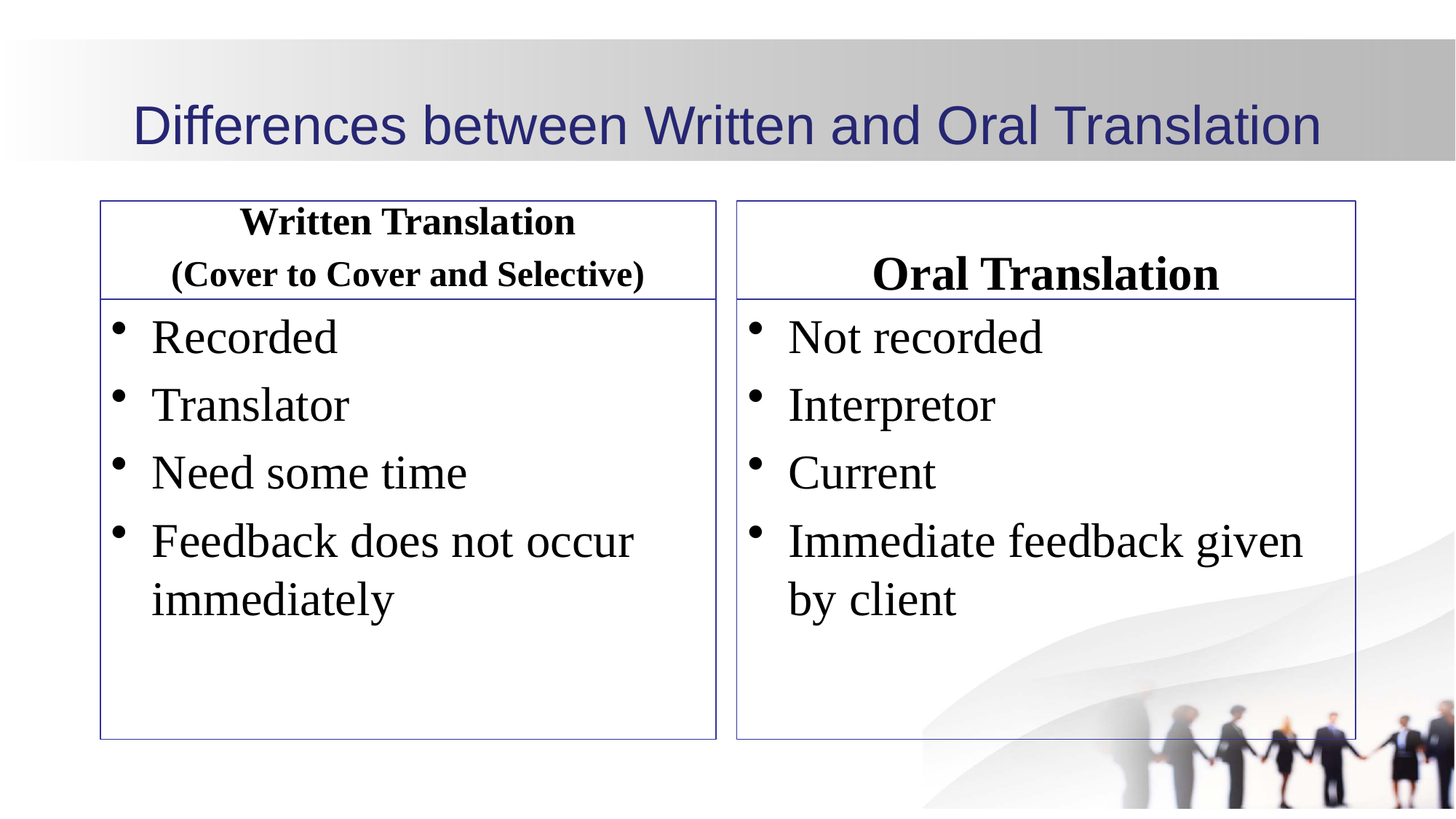

# Differences between Written and Oral Translation
Written Translation
(Cover to Cover and Selective)
Oral Translation
Recorded
Translator
Need some time
Feedback does not occur immediately
Not recorded
Interpretor
Current
Immediate feedback given by client